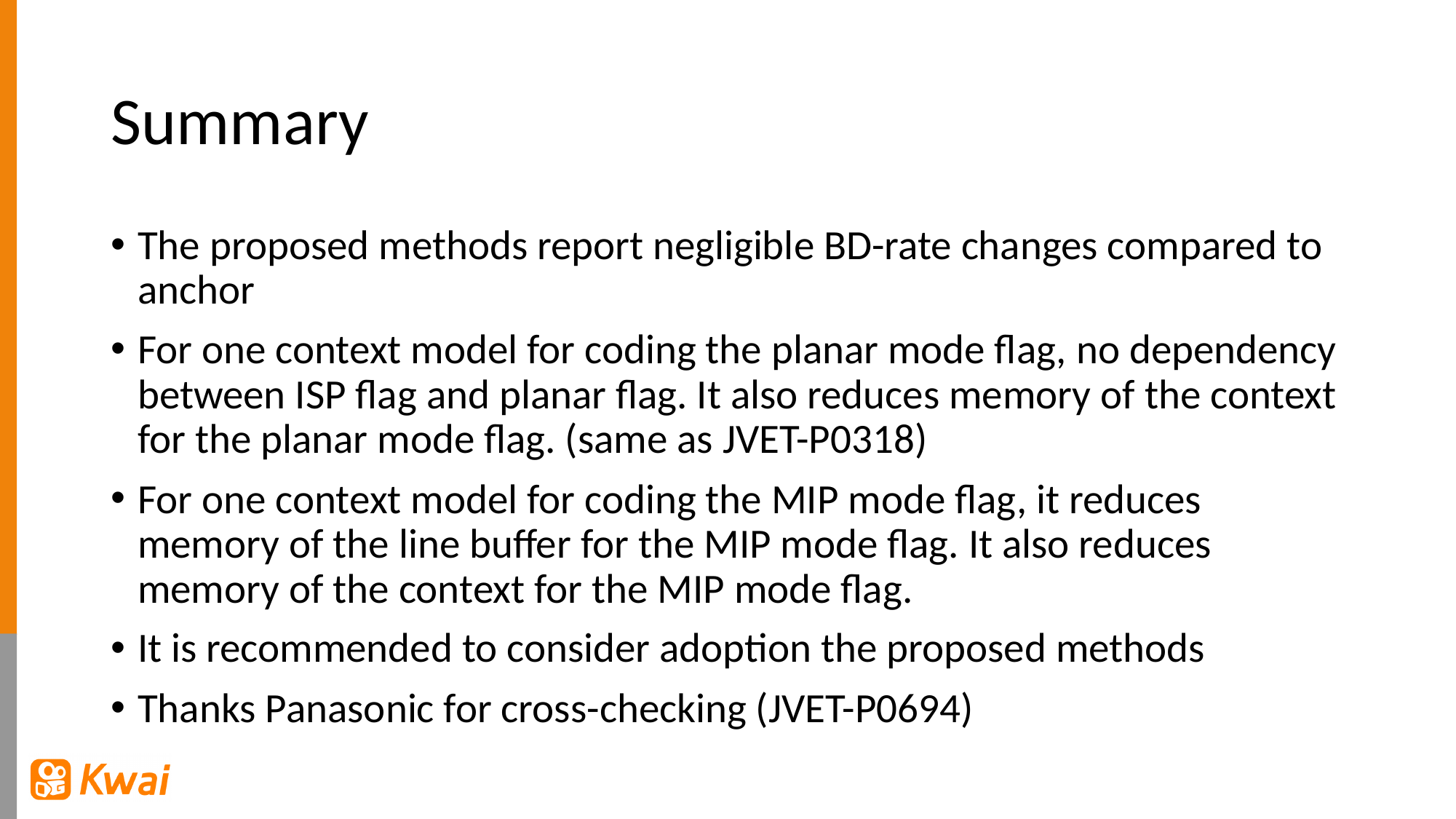

# Summary
The proposed methods report negligible BD-rate changes compared to anchor
For one context model for coding the planar mode flag, no dependency between ISP flag and planar flag. It also reduces memory of the context for the planar mode flag. (same as JVET-P0318)
For one context model for coding the MIP mode flag, it reduces memory of the line buffer for the MIP mode flag. It also reduces memory of the context for the MIP mode flag.
It is recommended to consider adoption the proposed methods
Thanks Panasonic for cross-checking (JVET-P0694)